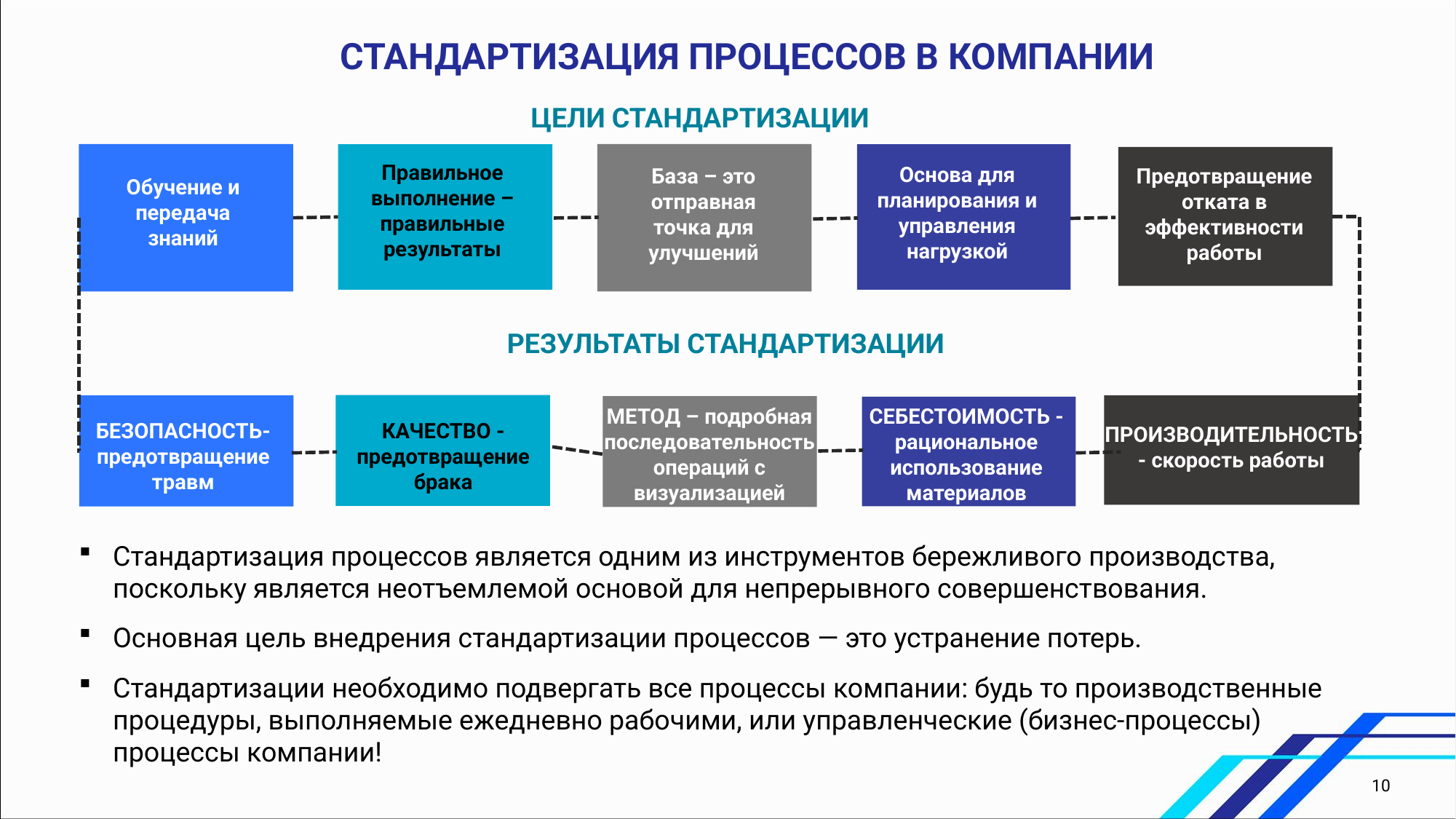

СТАНДАРТИЗАЦИЯ ПРОЦЕССОВ В КОМПАНИИ
ЦЕЛИ СТАНДАРТИЗАЦИИ

Правильное выполнение – правильные результаты
Основа для планирования и управления нагрузкой
База – это отправная точка для улучшений
Предотвращение отката в эффективности работы
Обучение и передача знаний
РЕЗУЛЬТАТЫ СТАНДАРТИЗАЦИИ

СЕБЕСТОИМОСТЬ -рациональное использование материалов
МЕТОД – подробная последовательность операций с визуализацией
БЕЗОПАСНОСТЬ-предотвращение травм
КАЧЕСТВО -предотвращение брака
ПРОИЗВОДИТЕЛЬНОСТЬ- скорость работы
Стандартизация процессов является одним из инструментов бережливого производства, поскольку является неотъемлемой основой для непрерывного совершенствования.
Основная цель внедрения стандартизации процессов — это устранение потерь.
Стандартизации необходимо подвергать все процессы компании: будь то производственные процедуры, выполняемые ежедневно рабочими, или управленческие (бизнес-процессы) процессы компании!
10